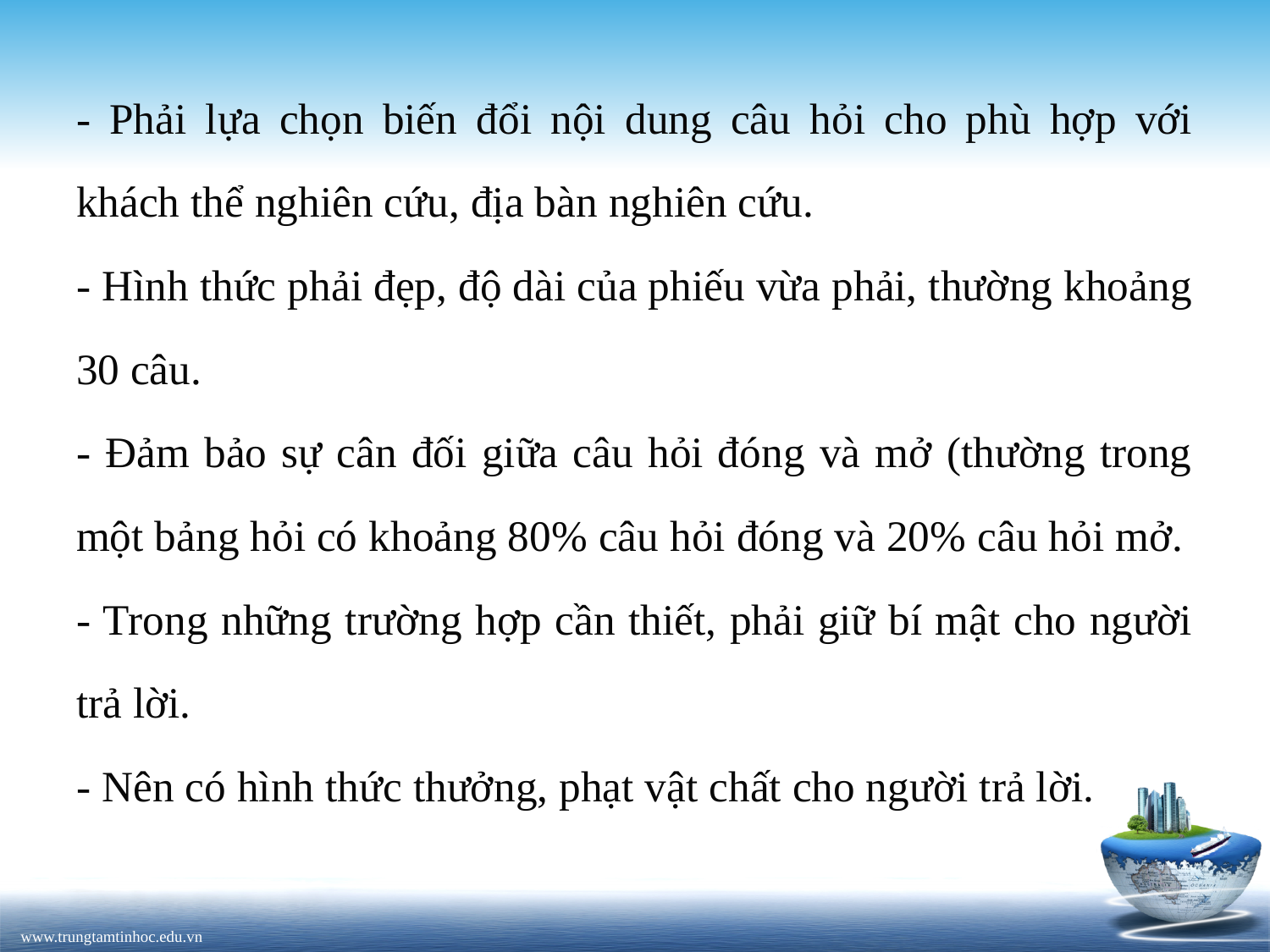

- Phải lựa chọn biến đổi nội dung câu hỏi cho phù hợp với khách thể nghiên cứu, địa bàn nghiên cứu.
- Hình thức phải đẹp, độ dài của phiếu vừa phải, thường khoảng 30 câu.
- Đảm bảo sự cân đối giữa câu hỏi đóng và mở (thường trong một bảng hỏi có khoảng 80% câu hỏi đóng và 20% câu hỏi mở.
- Trong những trường hợp cần thiết, phải giữ bí mật cho người trả lời.
- Nên có hình thức thưởng, phạt vật chất cho người trả lời.